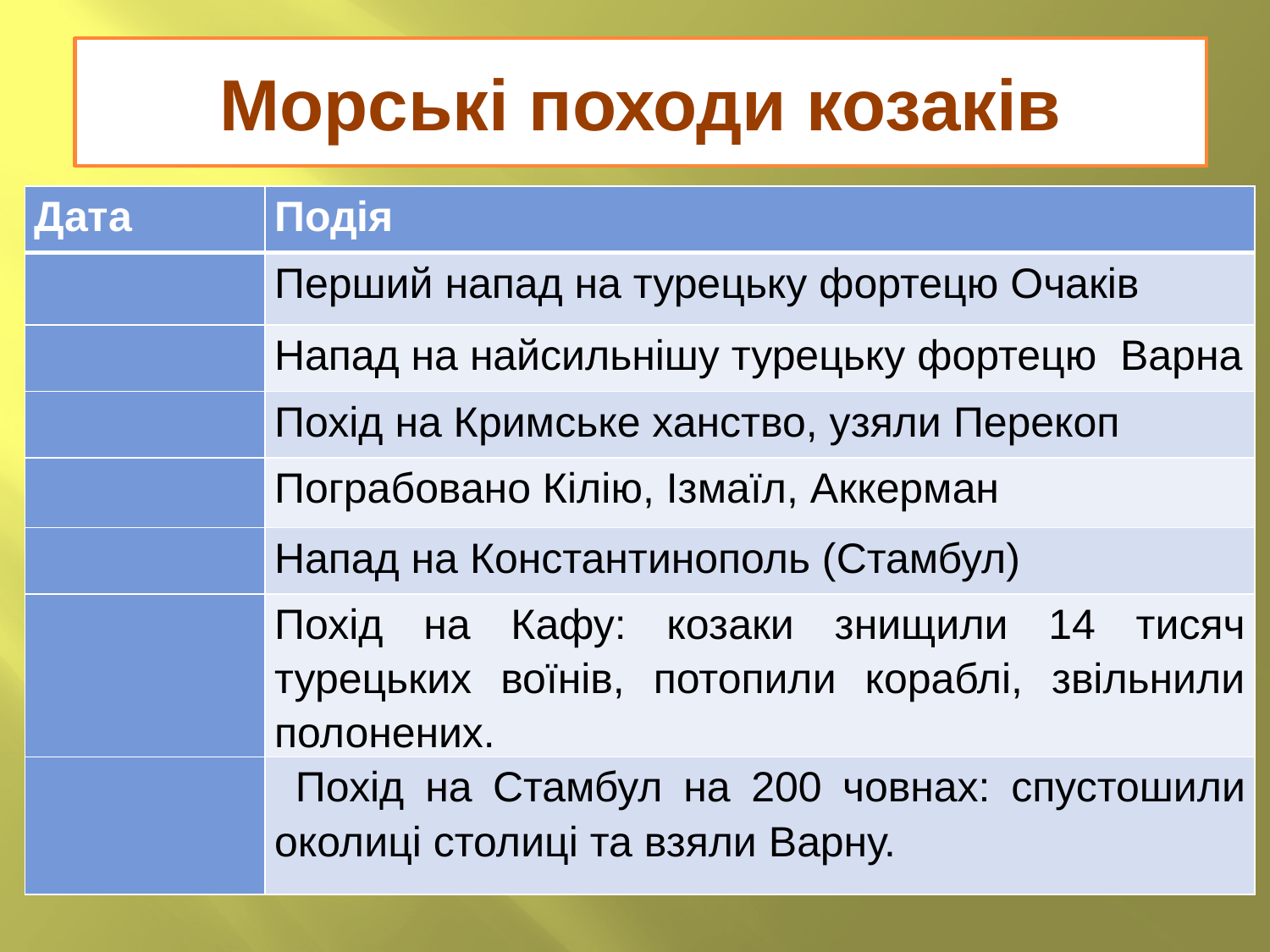

# Морські походи козаків
| Дата | Подія |
| --- | --- |
|  | Перший напад на турецьку фортецю Очаків |
|  | Напад на найсильнішу турецьку фортецю Варна |
|  | Похід на Кримське ханство, узяли Перекоп |
|  | Пограбовано Кілію, Ізмаїл, Аккерман |
|  | Напад на Константинополь (Стамбул) |
|  | Похід на Кафу: козаки знищили 14 тисяч турецьких воїнів, потопили кораблі, звільнили полонених. |
|  | Похід на Стамбул на 200 човнах: спустошили околиці столиці та взяли Варну. |